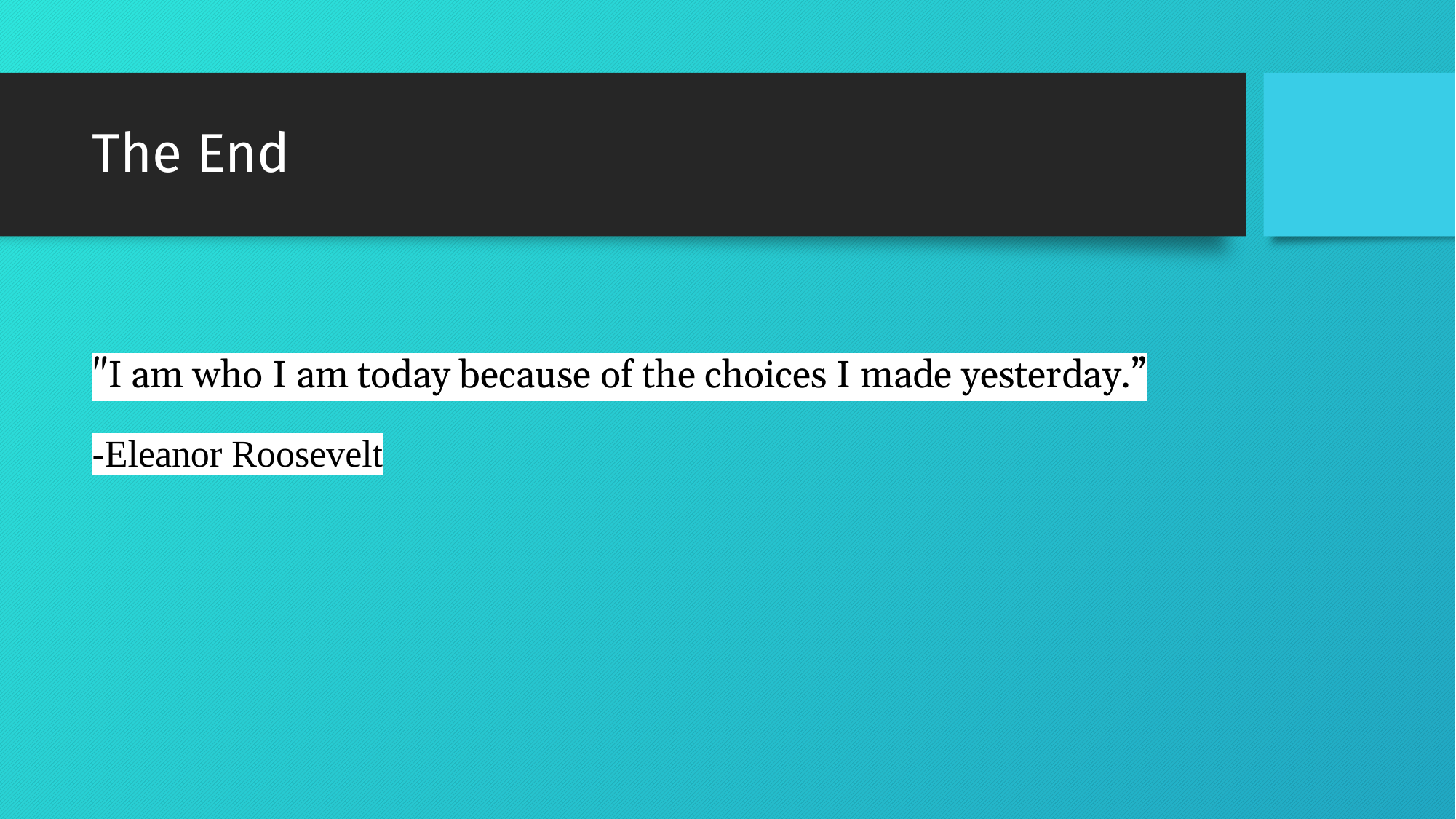

# The End

"I am who I am today because of the choices I made yesterday.”
-Eleanor Roosevelt